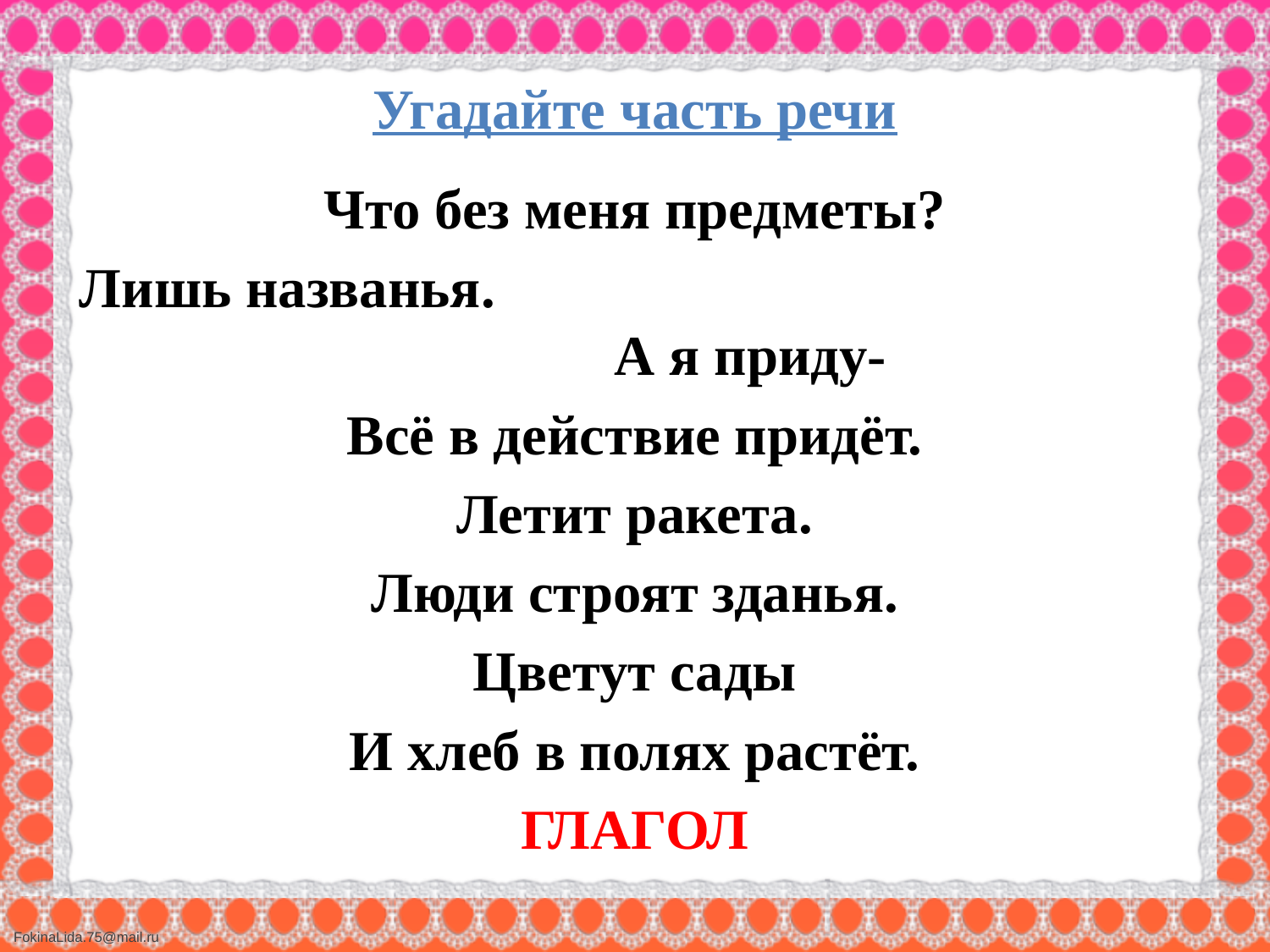

# Угадайте часть речи
Что без меня предметы?
Лишь названья.                                                               А я приду-
Всё в действие придёт.
Летит ракета.
Люди строят зданья.
Цветут сады
И хлеб в полях растёт.
ГЛАГОЛ